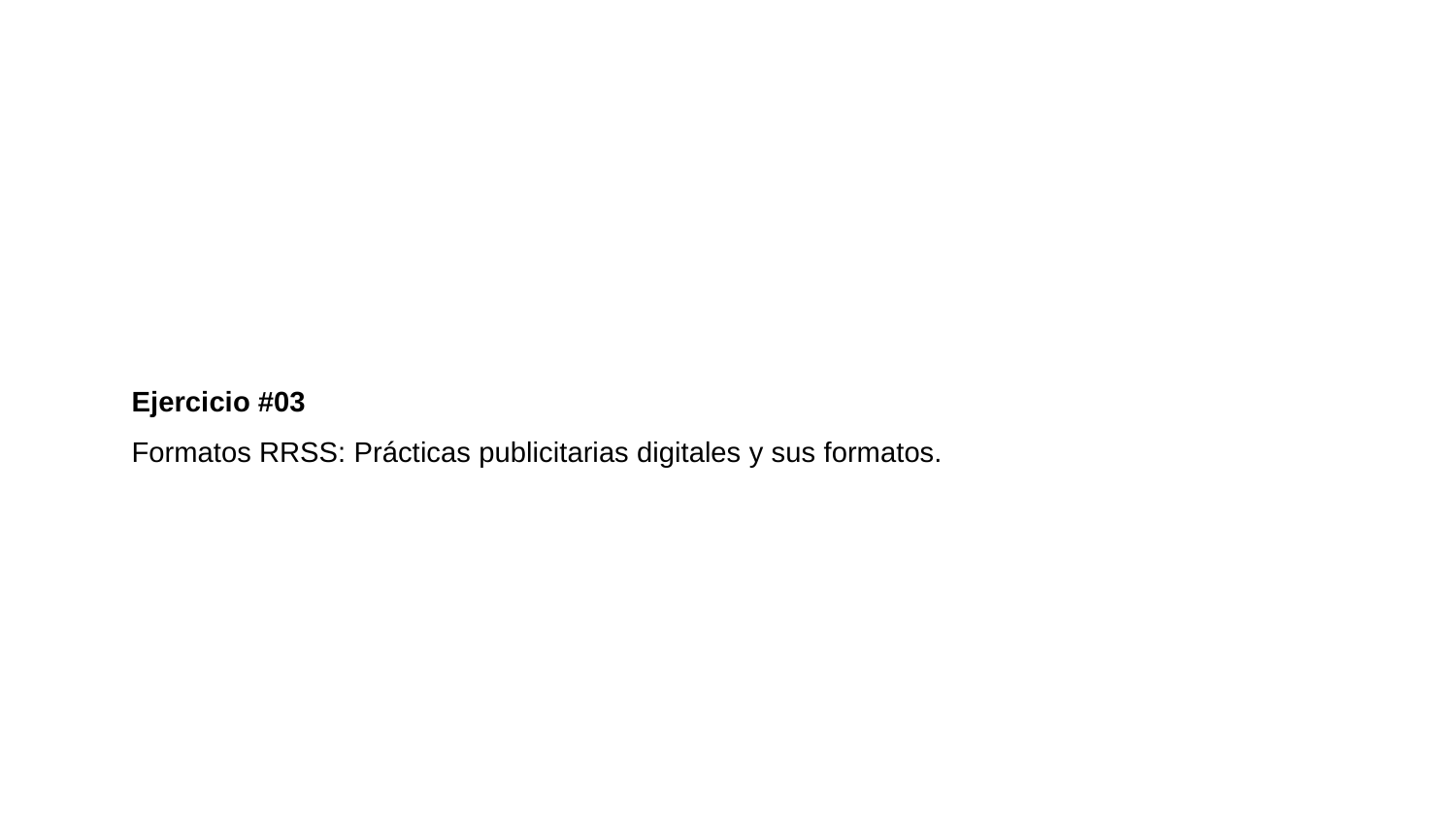

Ejercicio #03
Formatos RRSS: Prácticas publicitarias digitales y sus formatos.